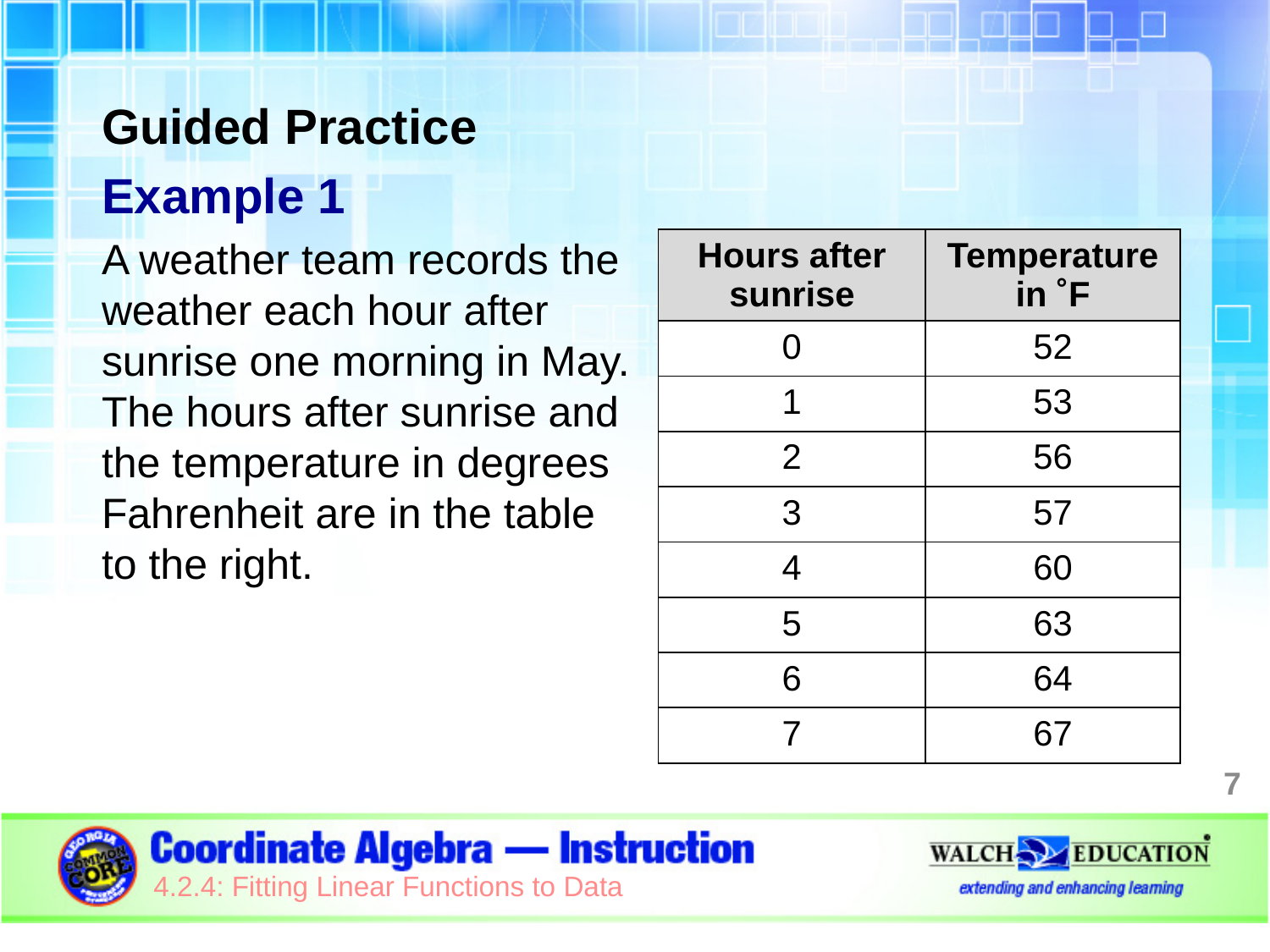

Guided Practice
Example 1
A weather team records the
weather each hour after
sunrise one morning in May.
The hours after sunrise and
the temperature in degrees
Fahrenheit are in the table
to the right.

| Hours after sunrise | Temperature in ˚F |
| --- | --- |
| 0 | 52 |
| 1 | 53 |
| 2 | 56 |
| 3 | 57 |
| 4 | 60 |
| 5 | 63 |
| 6 | 64 |
| 7 | 67 |
7
4.2.4: Fitting Linear Functions to Data